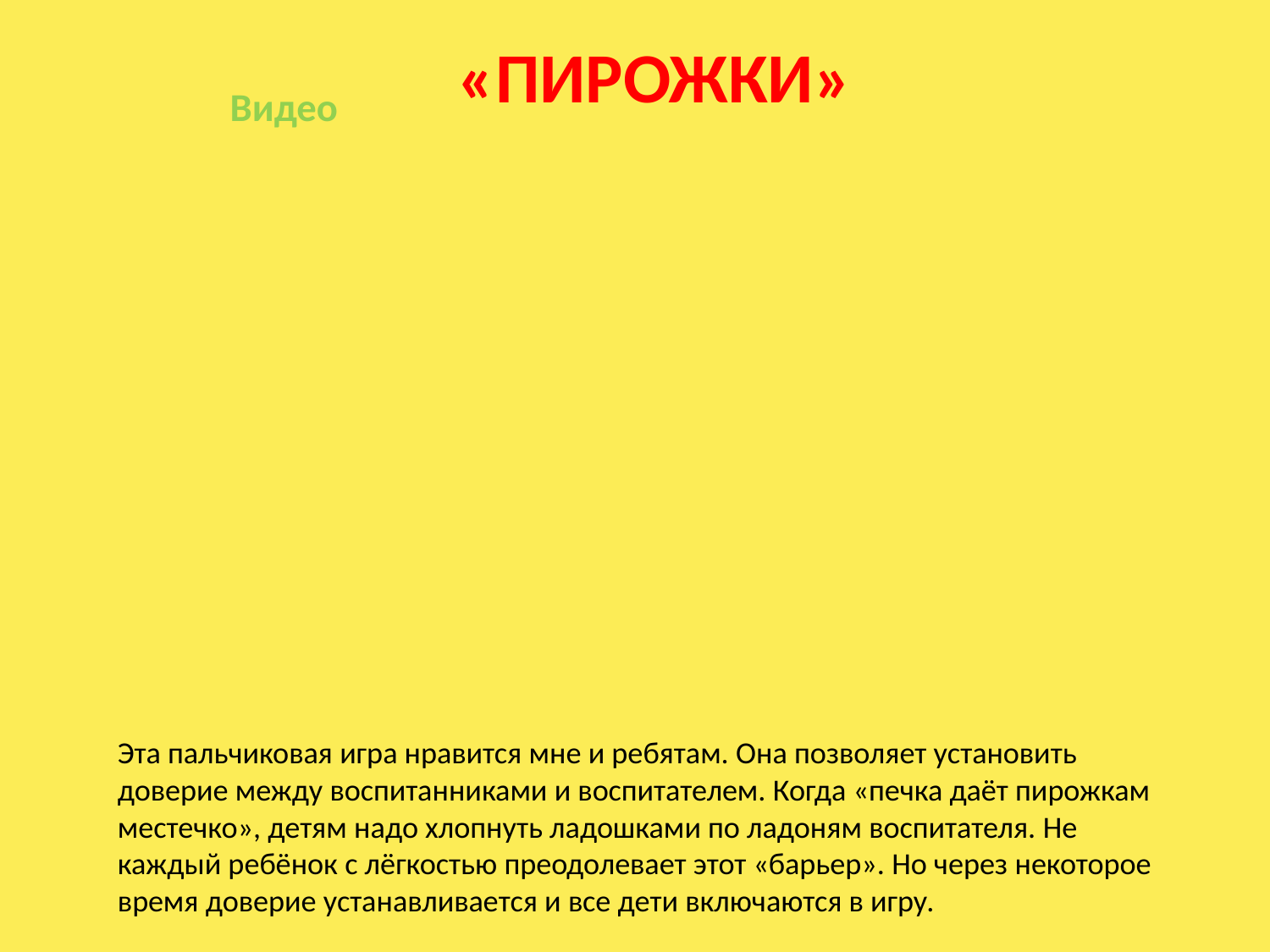

# «Пирожки»
Видео
Эта пальчиковая игра нравится мне и ребятам. Она позволяет установить доверие между воспитанниками и воспитателем. Когда «печка даёт пирожкам местечко», детям надо хлопнуть ладошками по ладоням воспитателя. Не каждый ребёнок с лёгкостью преодолевает этот «барьер». Но через некоторое время доверие устанавливается и все дети включаются в игру.